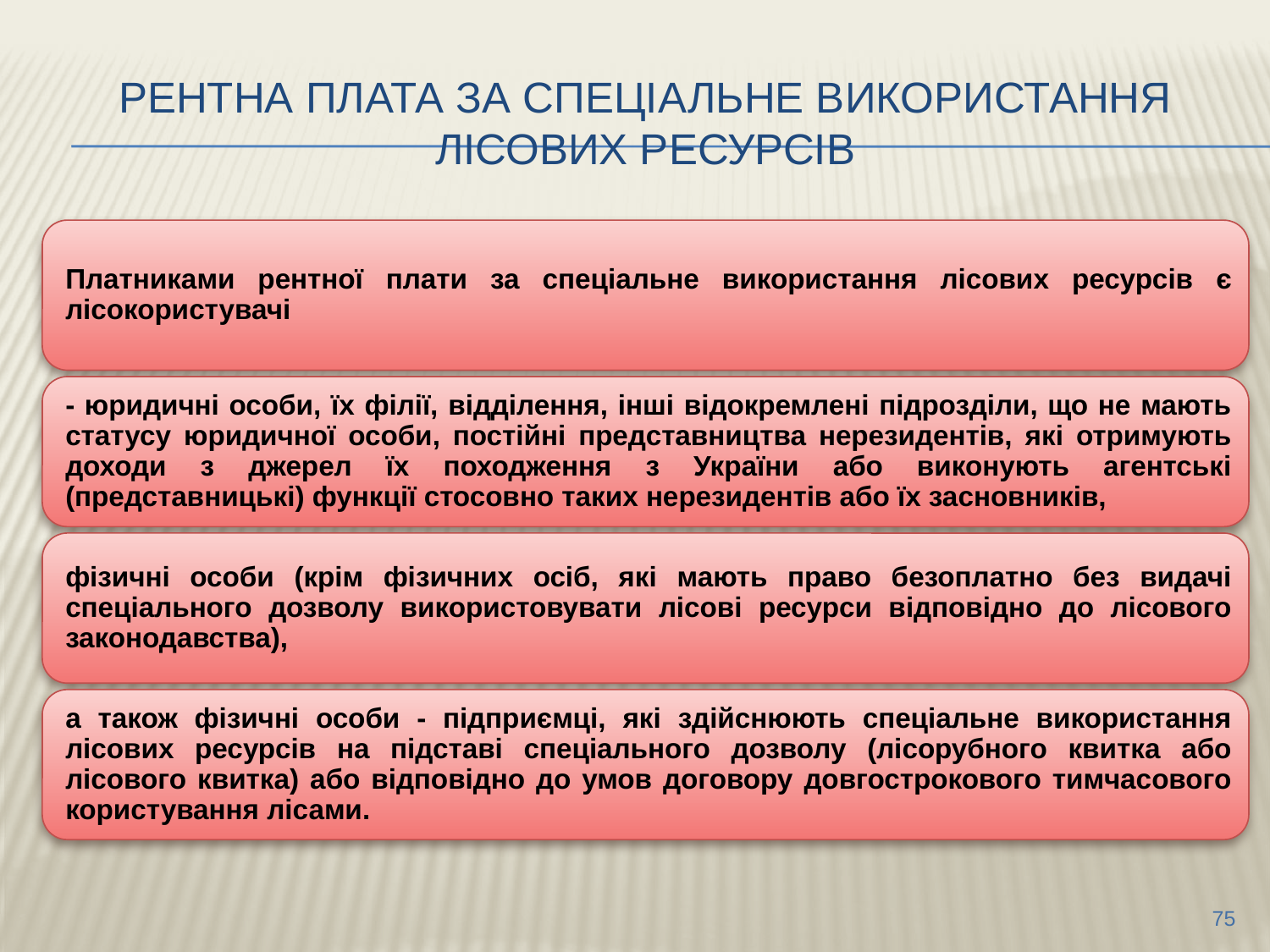

# Рентна плата за спеціальне використання лісових ресурсів
Платниками рентної плати за спеціальне використання лісових ресурсів є лісокористувачі
- юридичні особи, їх філії, відділення, інші відокремлені підрозділи, що не мають статусу юридичної особи, постійні представництва нерезидентів, які отримують доходи з джерел їх походження з України або виконують агентські (представницькі) функції стосовно таких нерезидентів або їх засновників,
фізичні особи (крім фізичних осіб, які мають право безоплатно без видачі спеціального дозволу використовувати лісові ресурси відповідно до лісового законодавства),
а також фізичні особи - підприємці, які здійснюють спеціальне використання лісових ресурсів на підставі спеціального дозволу (лісорубного квитка або лісового квитка) або відповідно до умов договору довгострокового тимчасового користування лісами.
75